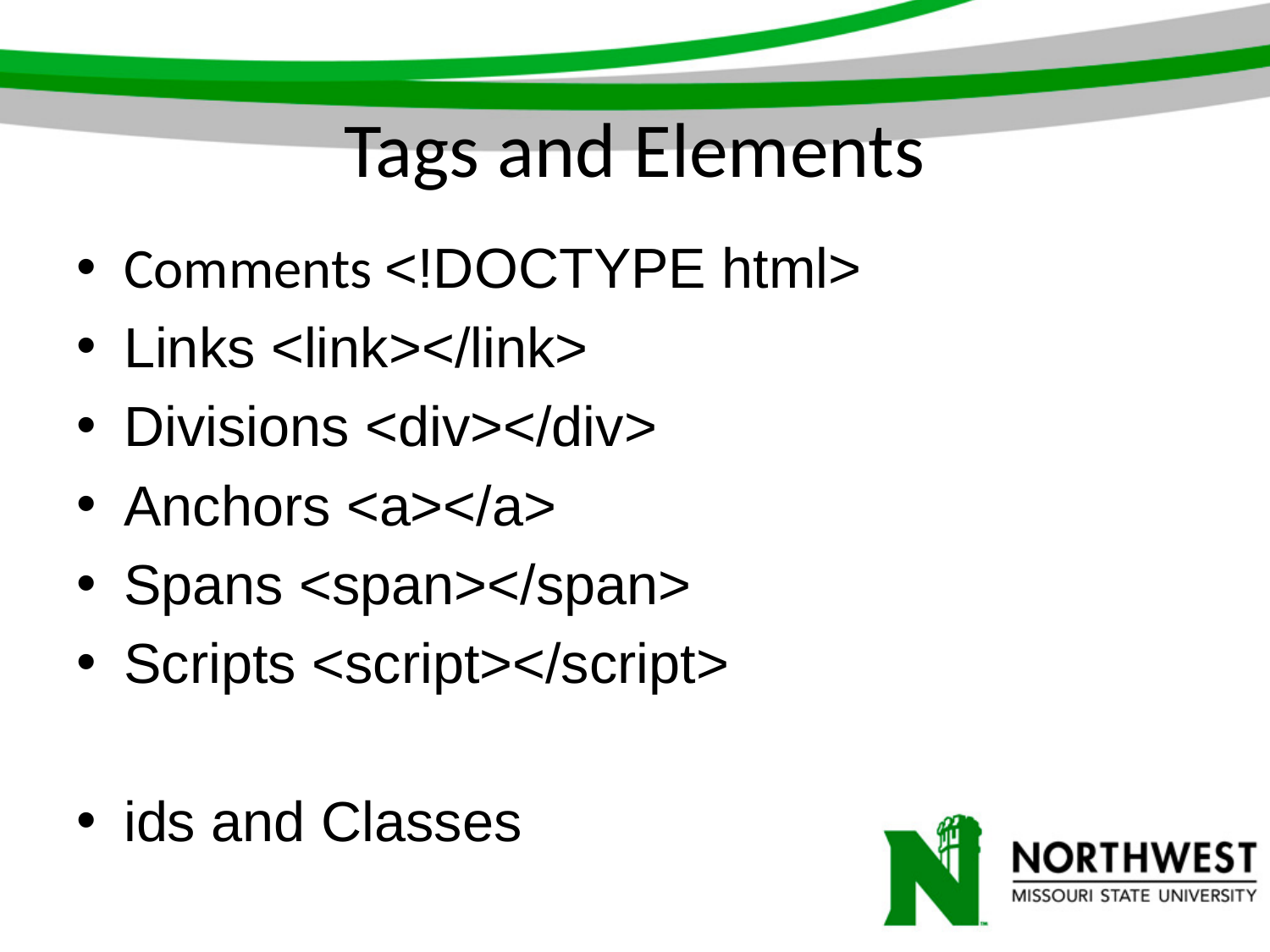

# Tags and Elements
Comments <!DOCTYPE html>
Links <link></link>
Divisions <div></div>
Anchors <a></a>
Spans <span></span>
Scripts <script></script>

ids and Classes